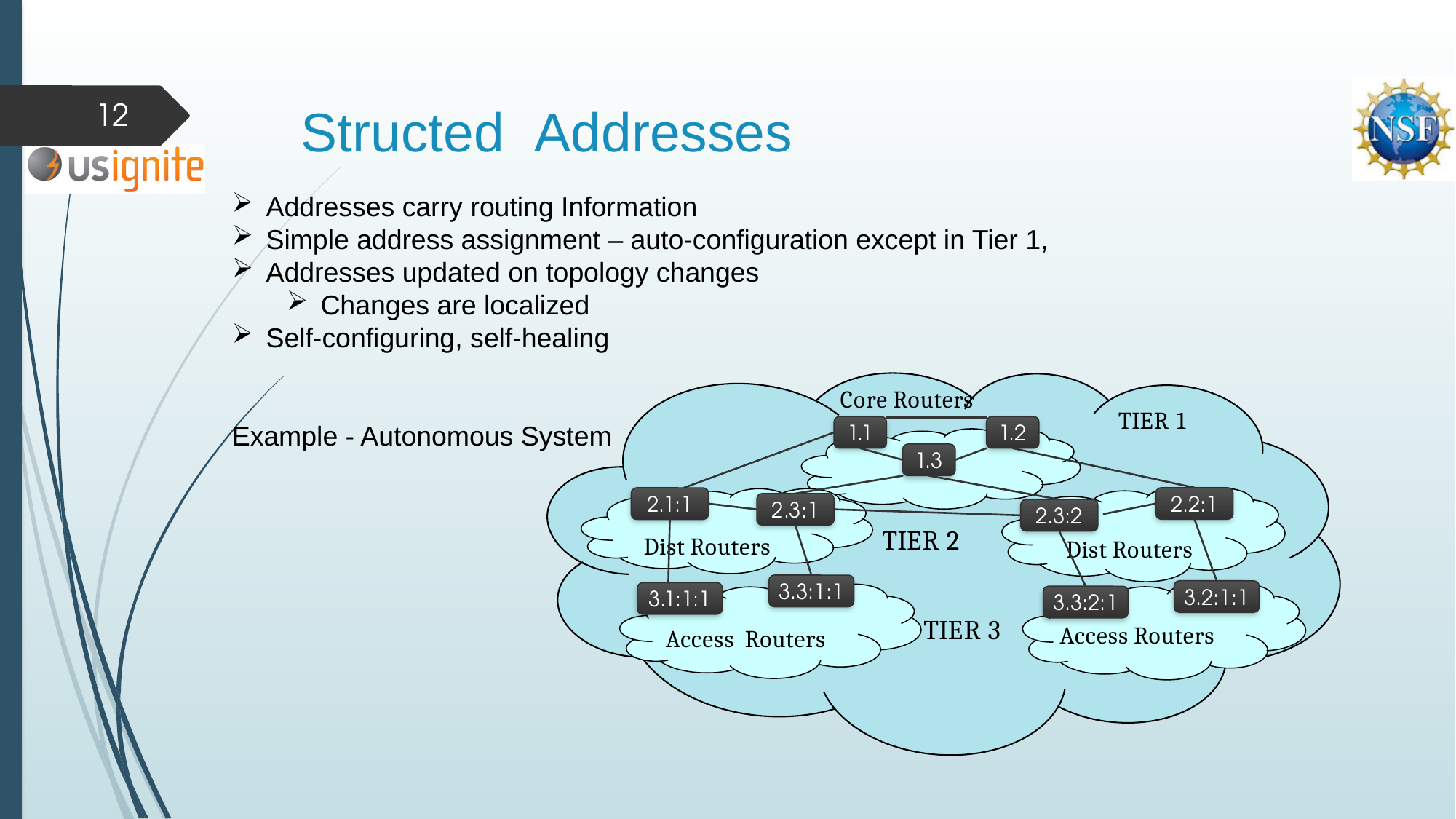

# Structed  Addresses
12
Addresses carry routing Information
Simple address assignment – auto-configuration except in Tier 1,
Addresses updated on topology changes
Changes are localized
Self-configuring, self-healing

Example - Autonomous System

Core Routers
TIER 1
1.1
1.2

1.3
2.2:1
2.1:1

2.3:1
2.3:2
TIER 2
Dist Routers
Dist Routers
3.3:1:1
3.2:1:1
3.1:1:1

3.3:2:1
TIER 3
Access Routers
Access  Routers